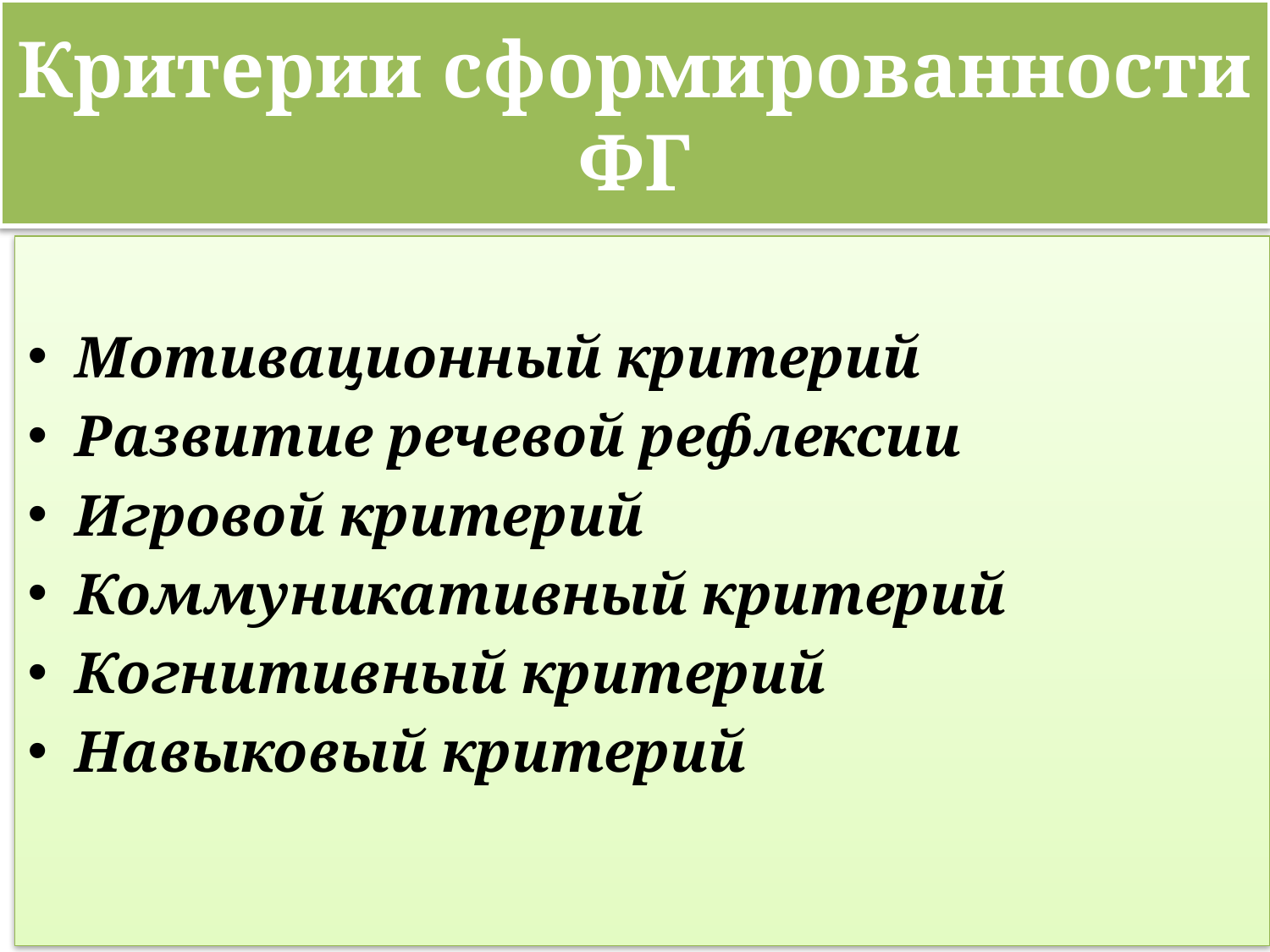

# Критерии сформированности ФГ

Мотивационный критерий
Развитие речевой рефлексии
Игровой критерий
Коммуникативный критерий
Когнитивный критерий
Навыковый критерий